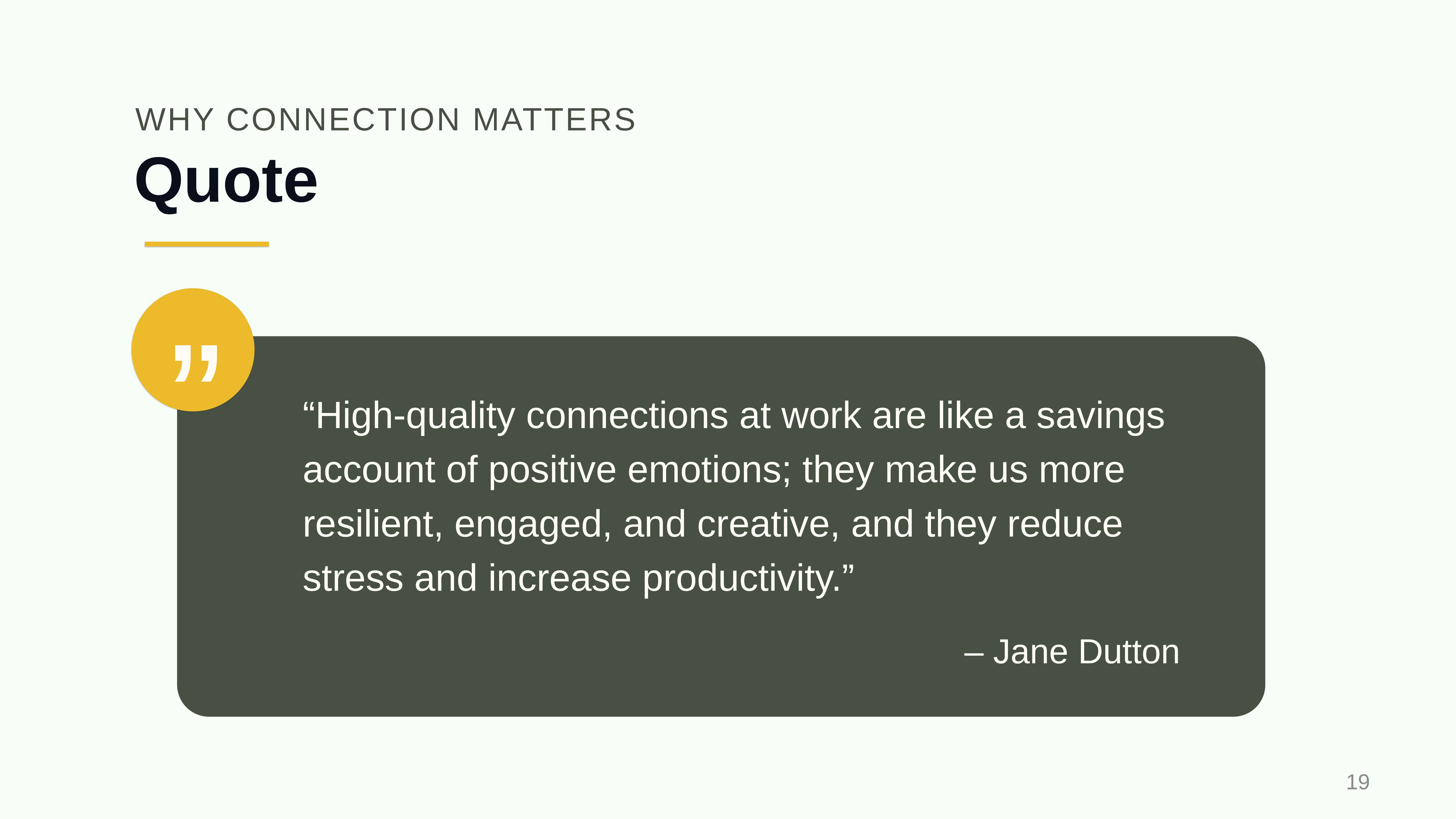

WHY CONNECTION MATTERS
# Quote

”

“High-quality connections at work are like a savings account of positive emotions; they make us more resilient, engaged, and creative, and they reduce stress and increase productivity.”
– Jane Dutton
19